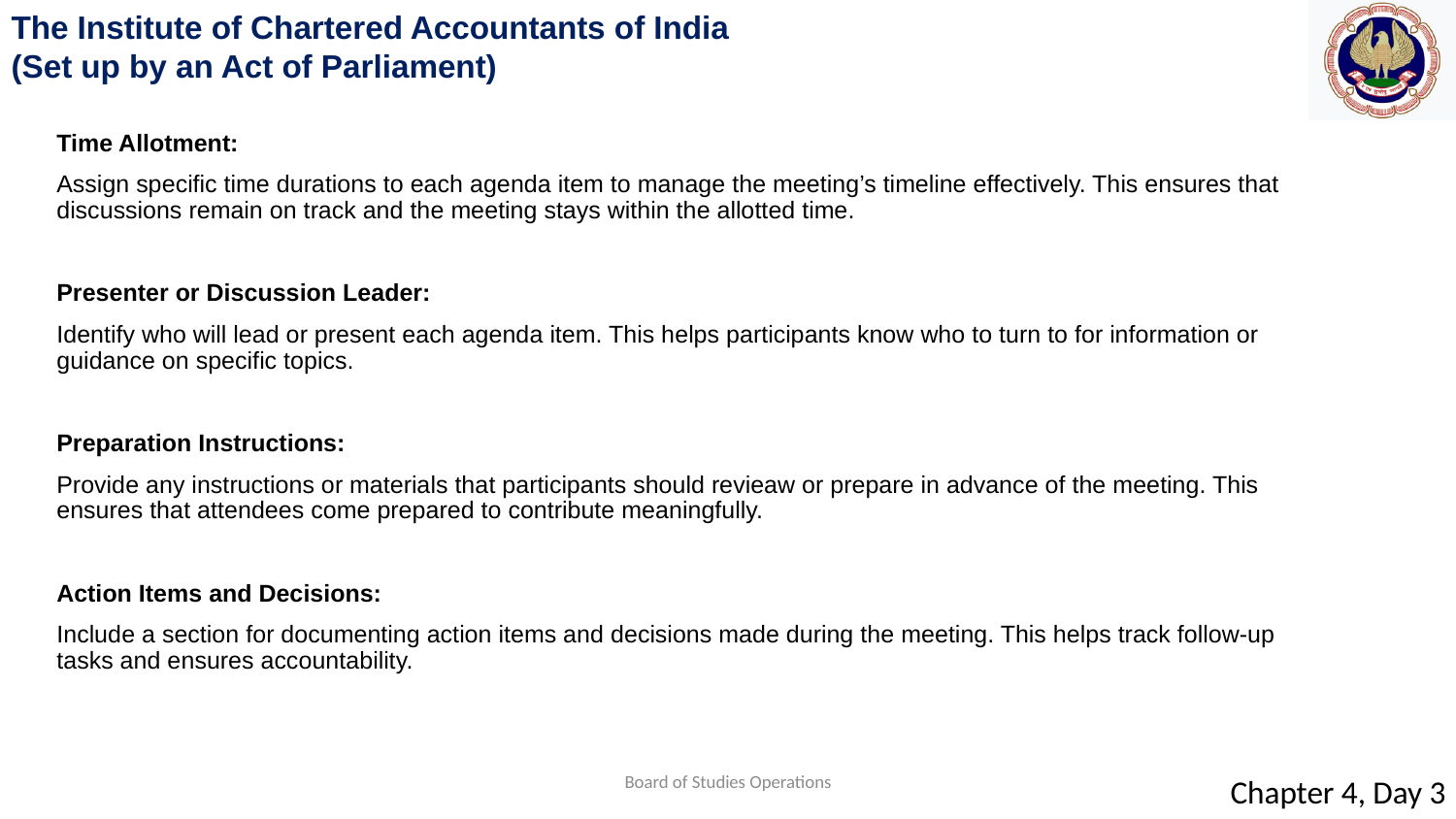

Time Allotment:
Assign specific time durations to each agenda item to manage the meeting’s timeline effectively. This ensures that discussions remain on track and the meeting stays within the allotted time.

Presenter or Discussion Leader:
Identify who will lead or present each agenda item. This helps participants know who to turn to for information or guidance on specific topics.

Preparation Instructions:
Provide any instructions or materials that participants should revieaw or prepare in advance of the meeting. This ensures that attendees come prepared to contribute meaningfully.

Action Items and Decisions:
Include a section for documenting action items and decisions made during the meeting. This helps track follow-up tasks and ensures accountability.

Board of Studies Operations